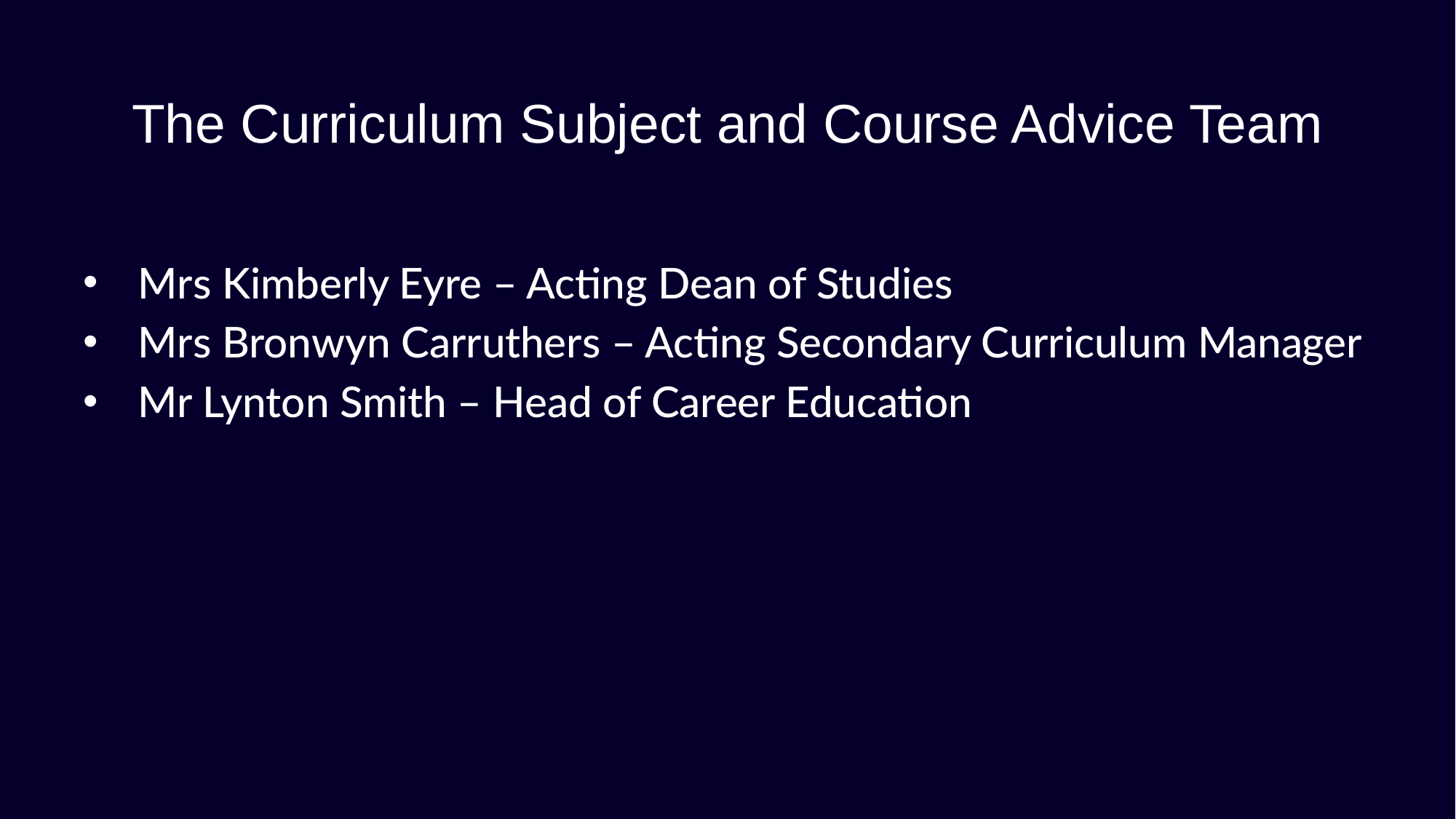

# The Curriculum Subject and Course Advice Team

Mrs Kimberly Eyre – Acting Dean of Studies
Mrs Bronwyn Carruthers – Acting Secondary Curriculum Manager
Mr Lynton Smith – Head of Career Education